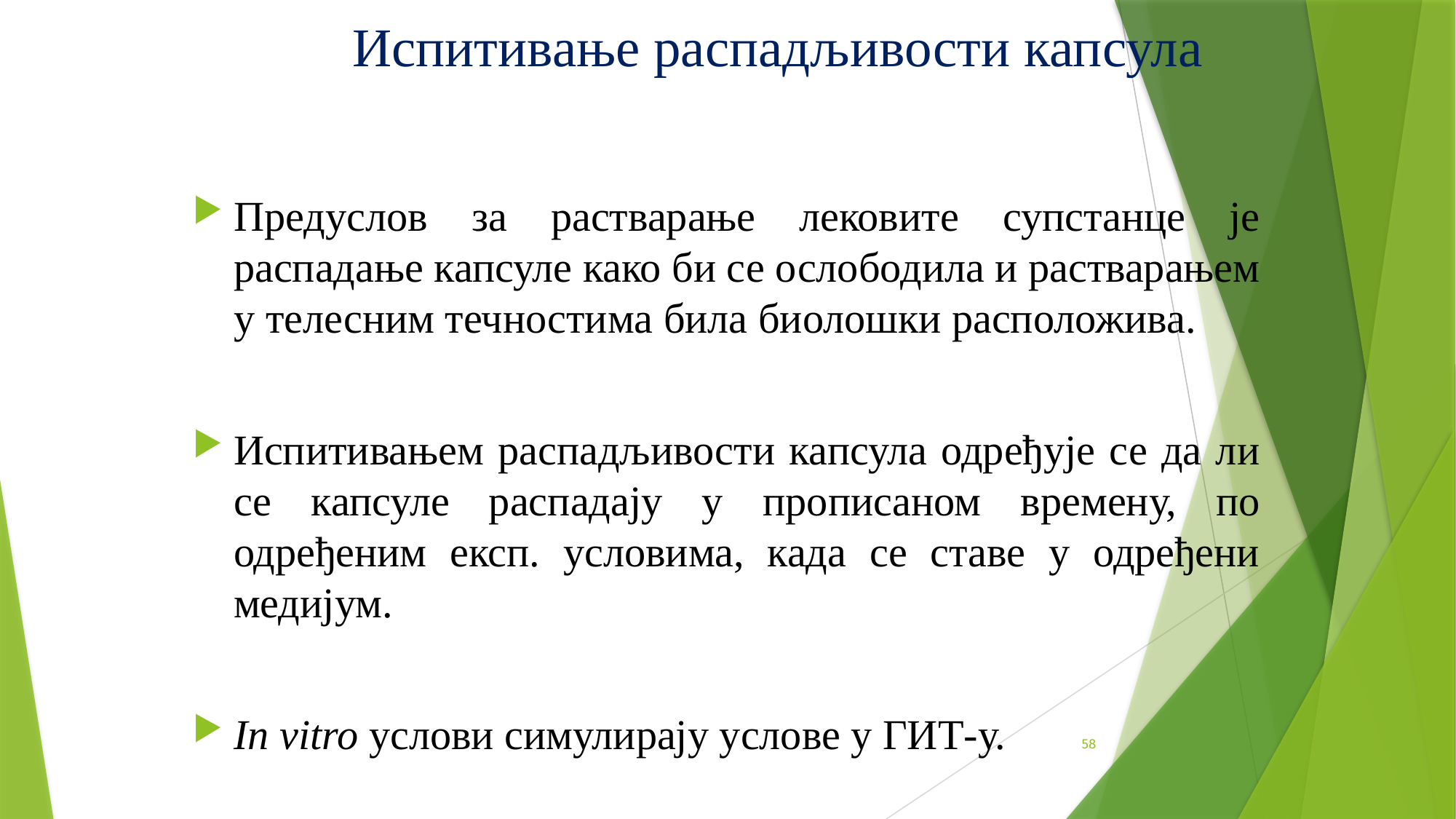

# Испитивање распадљивости капсула

Предуслов за растварање лековите супстанце је распадање капсуле како би се ослободила и растварањем у телесним течностима била биолошки расположива.

Испитивањем распадљивости капсула одређује се да ли се капсуле распадају у прописаном времену, по одређеним експ. условима, када се ставе у одређени медијум.

In vitro услови симулирају услове у ГИТ-у.
58